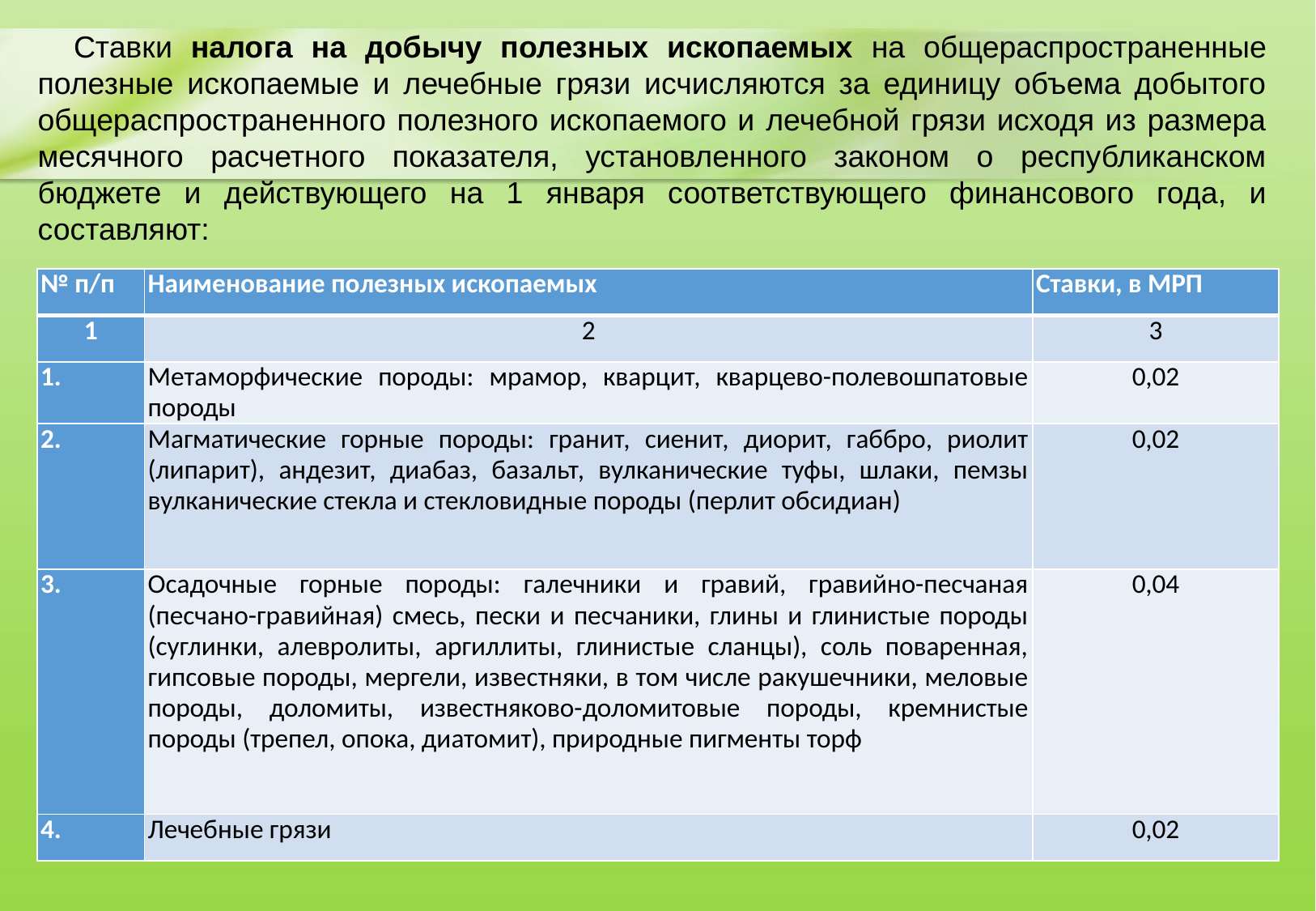

Ставки налога на добычу полезных ископаемых на общераспространенные полезные ископаемые и лечебные грязи исчисляются за единицу объема добытого общераспространенного полезного ископаемого и лечебной грязи исходя из размера месячного расчетного показателя, установленного законом о республиканском бюджете и действующего на 1 января соответствующего финансового года, и составляют:

| № п/п | Наименование полезных ископаемых | Ставки, в МРП |
| --- | --- | --- |
| 1 | 2 | 3 |
| 1. | Метаморфические породы: мрамор, кварцит, кварцево-полевошпатовые породы | 0,02 |
| 2. | Магматические горные породы: гранит, сиенит, диорит, габбро, риолит (липарит), андезит, диабаз, базальт, вулканические туфы, шлаки, пемзы вулканические стекла и стекловидные породы (перлит обсидиан) | 0,02 |
| 3. | Осадочные горные породы: галечники и гравий, гравийно-песчаная (песчано-гравийная) смесь, пески и песчаники, глины и глинистые породы (суглинки, алевролиты, аргиллиты, глинистые сланцы), соль поваренная, гипсовые породы, мергели, известняки, в том числе ракушечники, меловые породы, доломиты, известняково-доломитовые породы, кремнистые породы (трепел, опока, диатомит), природные пигменты торф | 0,04 |
| 4. | Лечебные грязи | 0,02 |